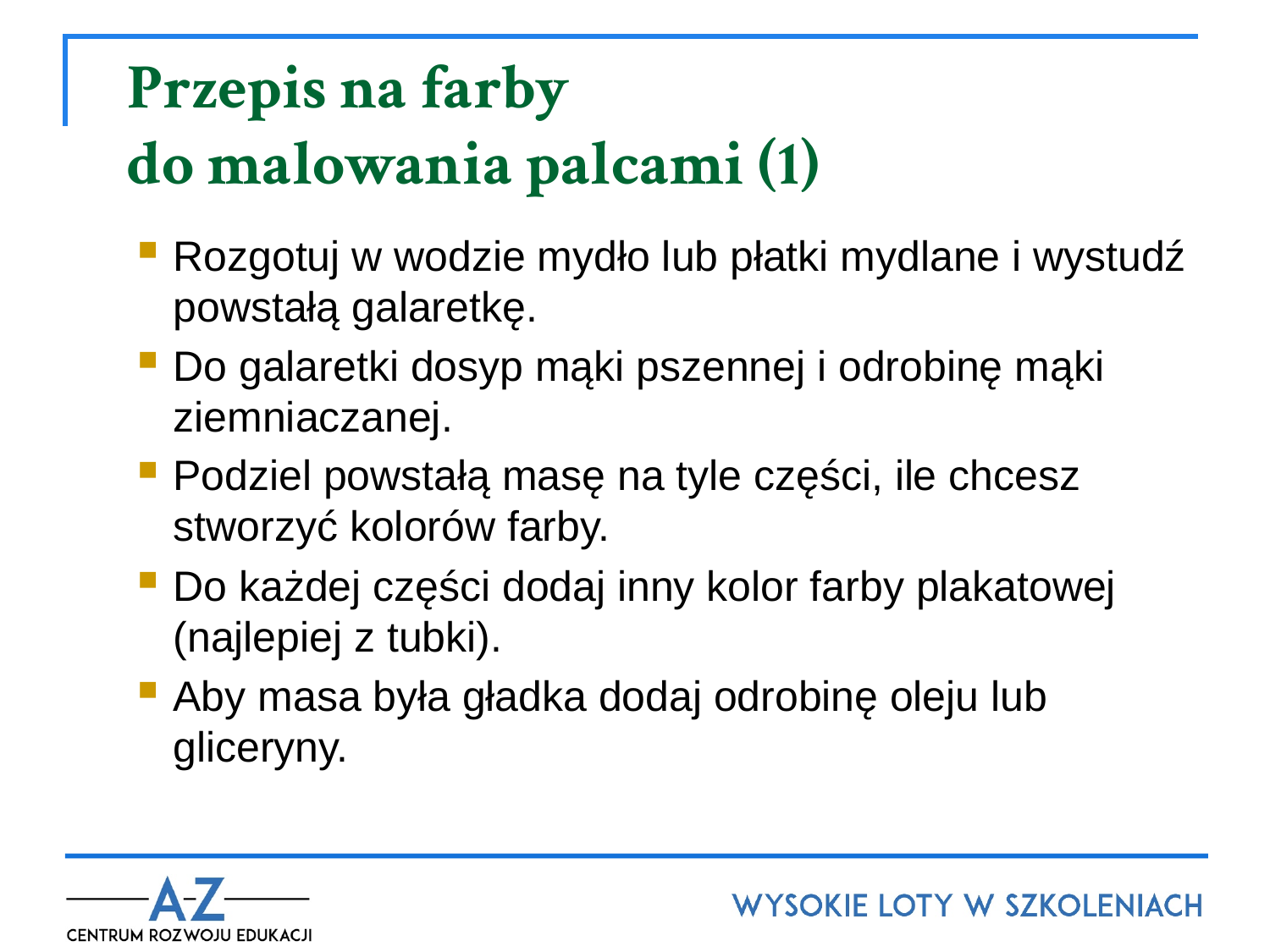

# Przepis na farby do malowania palcami (1)
Rozgotuj w wodzie mydło lub płatki mydlane i wystudź powstałą galaretkę.
Do galaretki dosyp mąki pszennej i odrobinę mąki ziemniaczanej.
Podziel powstałą masę na tyle części, ile chcesz stworzyć kolorów farby.
Do każdej części dodaj inny kolor farby plakatowej (najlepiej z tubki).
Aby masa była gładka dodaj odrobinę oleju lub gliceryny.